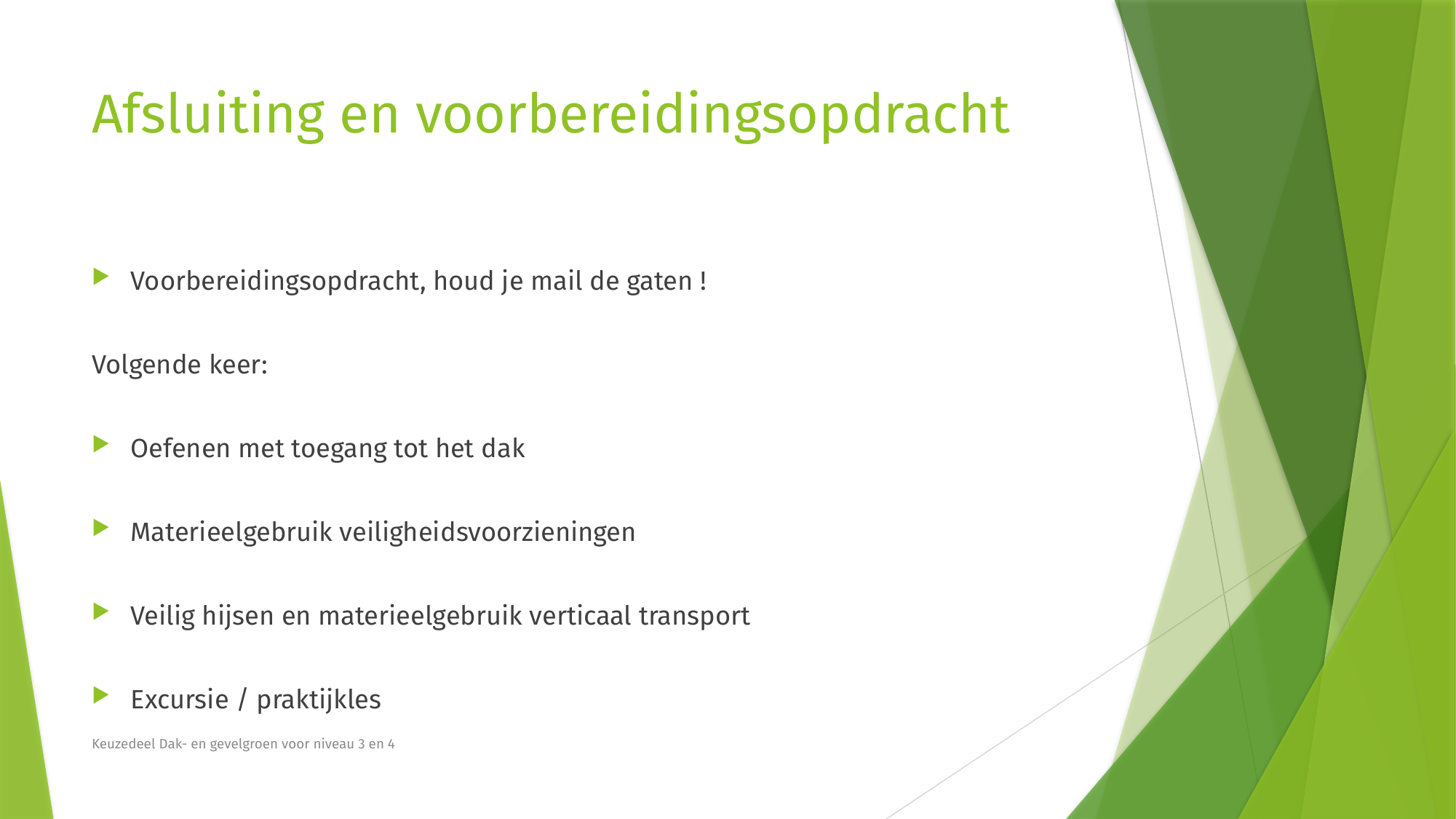

# Afsluiting en voorbereidingsopdracht
Voorbereidingsopdracht, houd je mail de gaten !

Volgende keer:

Oefenen met toegang tot het dak

Materieelgebruik veiligheidsvoorzieningen

Veilig hijsen en materieelgebruik verticaal transport

Excursie / praktijkles

Keuzedeel Dak- en gevelgroen voor niveau 3 en 4